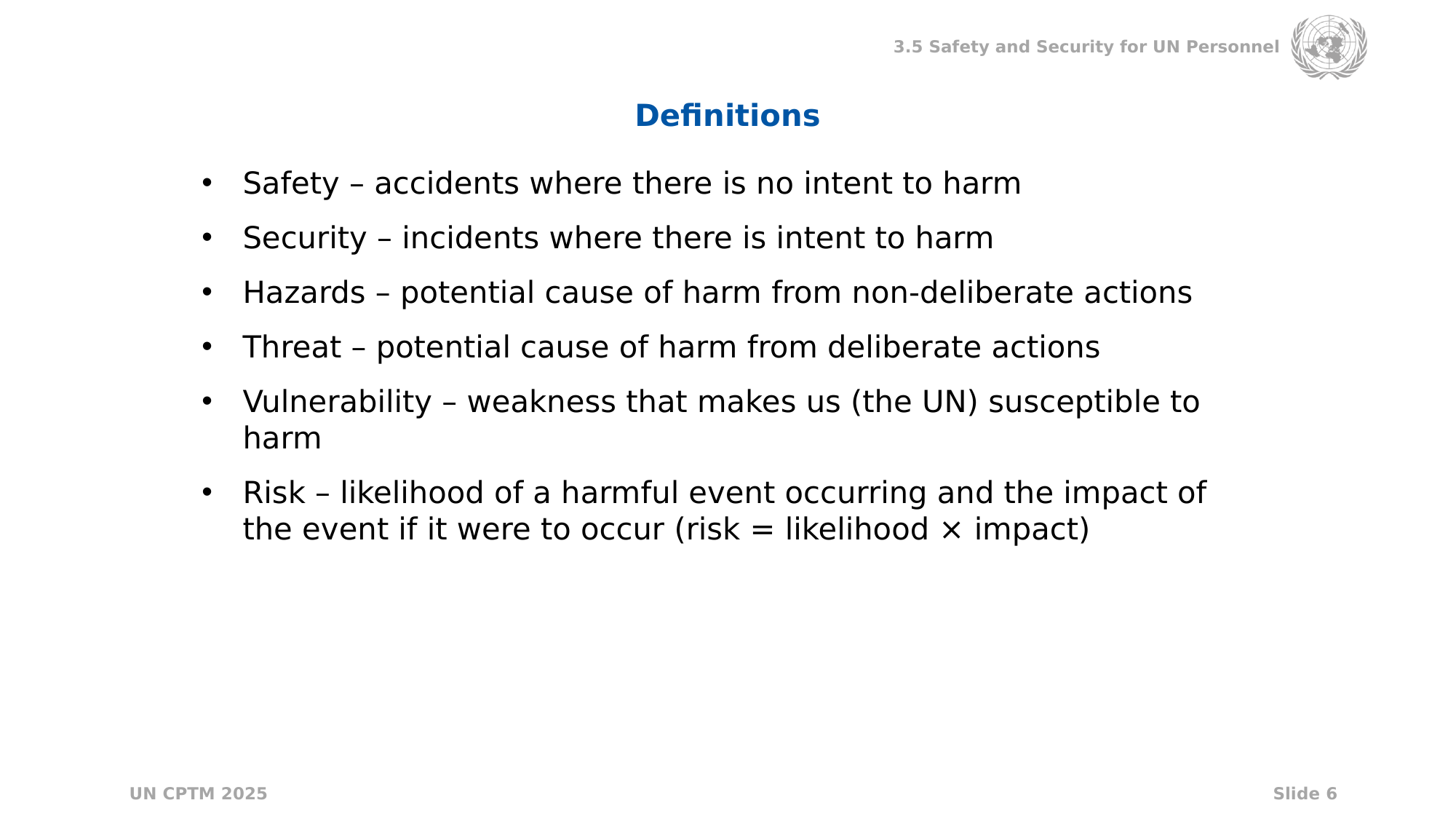

Definitions
Safety – accidents where there is no intent to harm
Security – incidents where there is intent to harm
Hazards – potential cause of harm from non-deliberate actions
Threat – potential cause of harm from deliberate actions
Vulnerability – weakness that makes us (the UN) susceptible to harm
Risk – likelihood of a harmful event occurring and the impact of the event if it were to occur (risk = likelihood × impact)